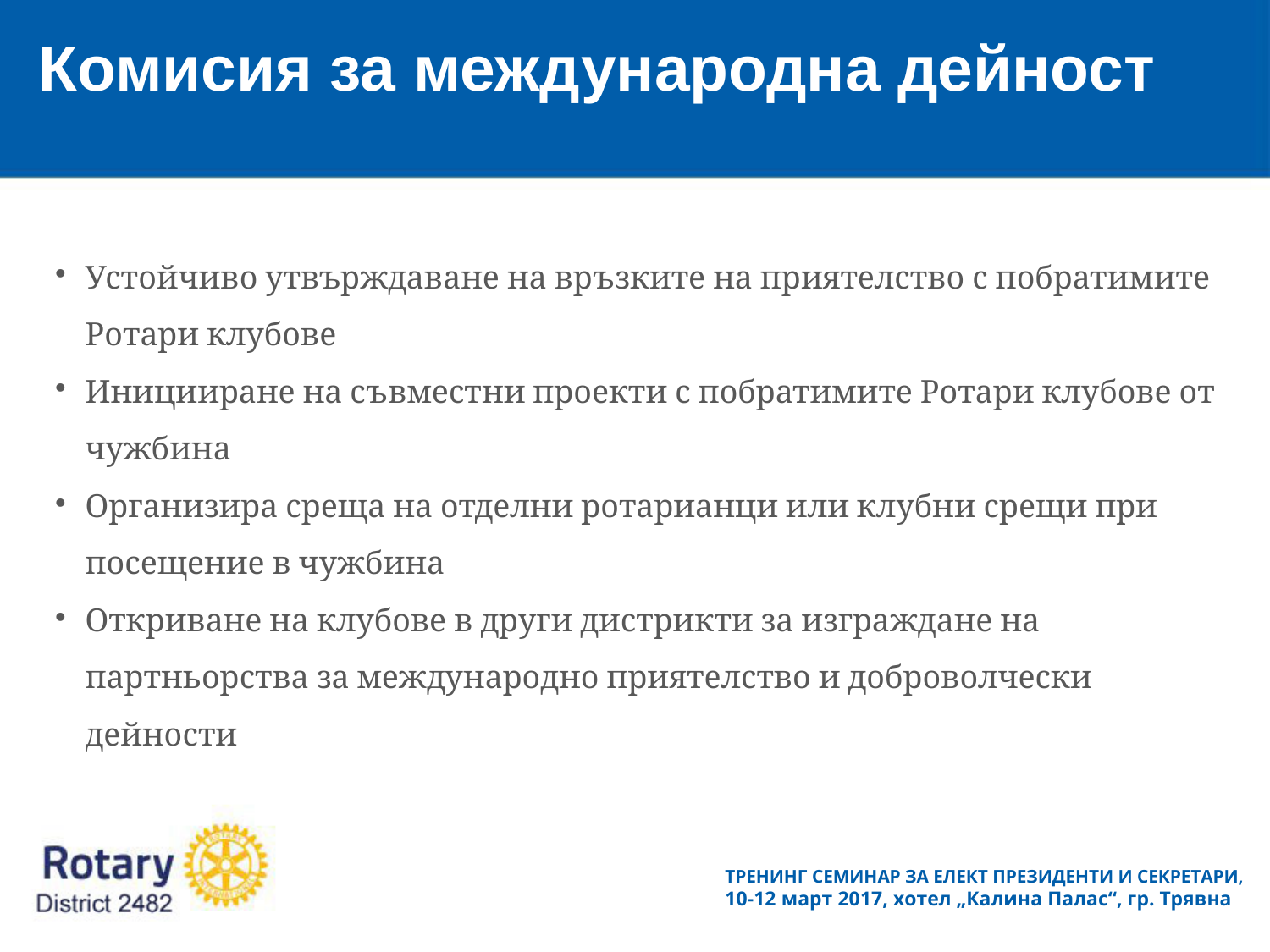

Комисия за международна дейност
Устойчиво утвърждаване на връзките на приятелство с побратимите Ротари клубове
Иницииране на съвместни проекти с побратимите Ротари клубове от чужбина
Организира среща на отделни ротарианци или клубни срещи при посещение в чужбина
Откриване на клубове в други дистрикти за изграждане на партньорства за международно приятелство и доброволчески дейности